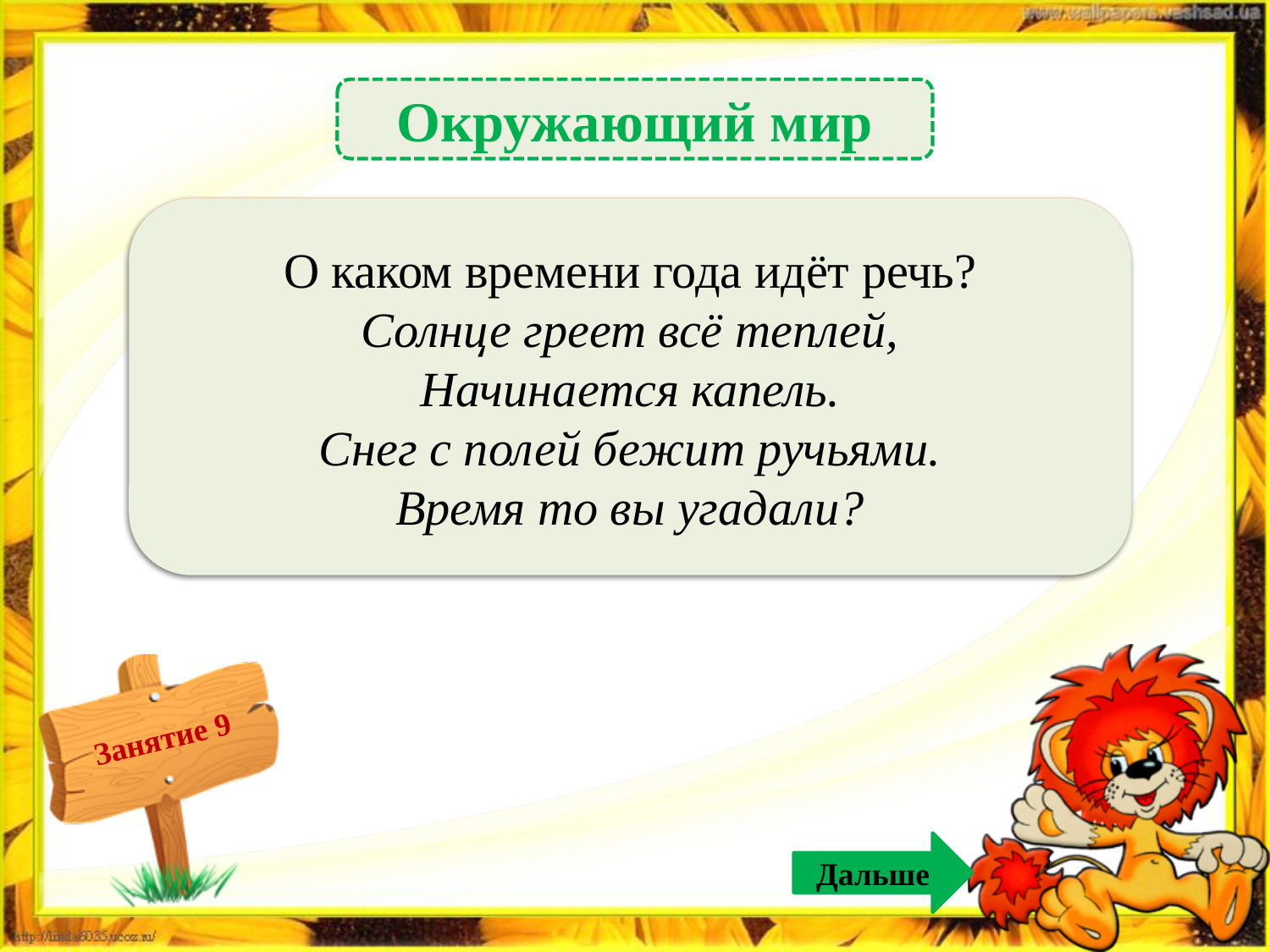

Окружающий мир
 Весна – 1б.
О каком времени года идёт речь?
Солнце греет всё теплей,
Начинается капель.
Снег с полей бежит ручьями.
Время то вы угадали?

Дальше